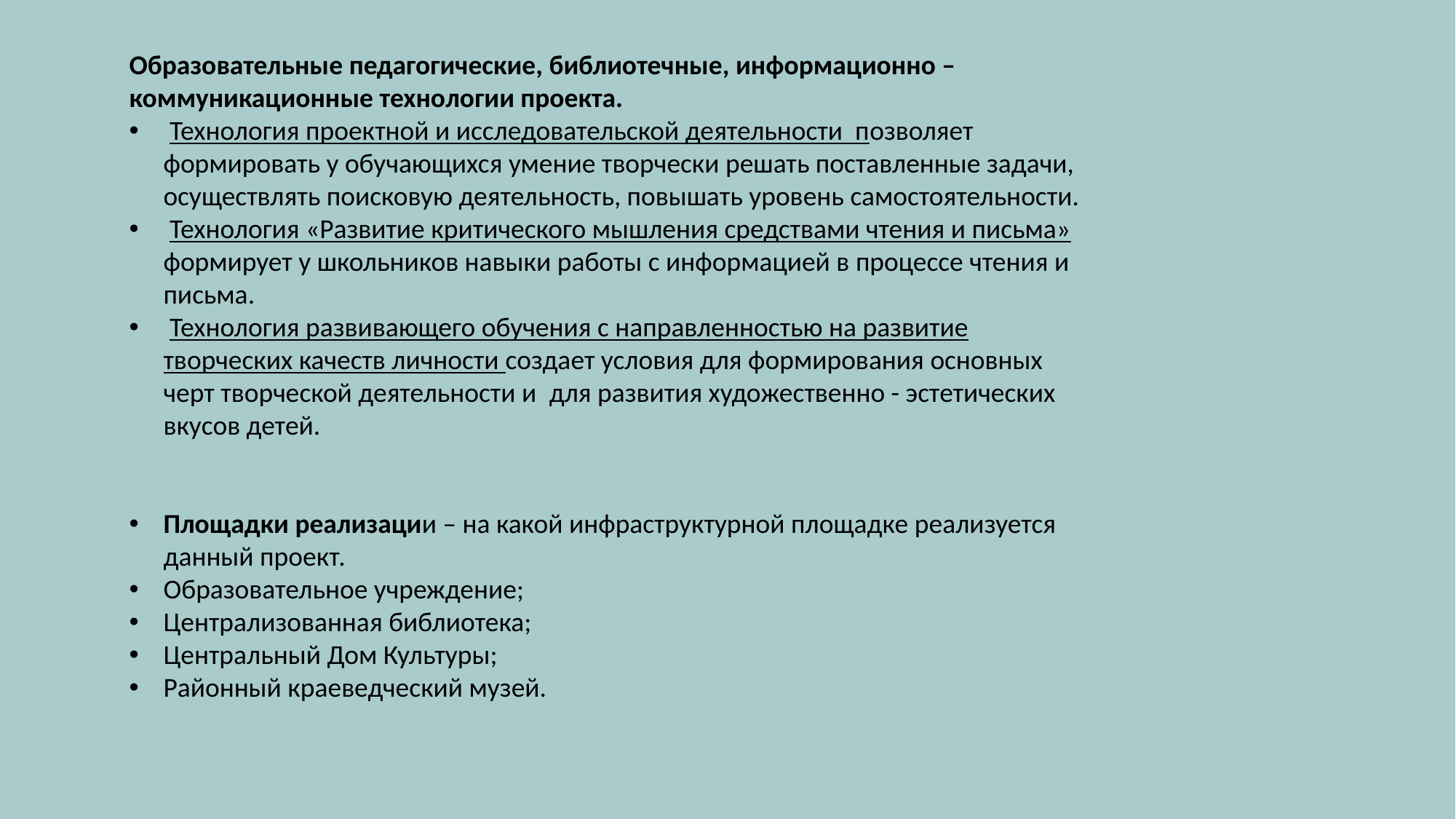

Образовательные педагогические, библиотечные, информационно – коммуникационные технологии проекта.
 Технология проектной и исследовательской деятельности  позволяет формировать у обучающихся умение творчески решать поставленные задачи, осуществлять поисковую деятельность, повышать уровень самостоятельности.
 Технология «Развитие критического мышления средствами чтения и письма» формирует у школьников навыки работы с информацией в процессе чтения и письма.
 Технология развивающего обучения с направленностью на развитие творческих качеств личности создает условия для формирования основных черт творческой деятельности и  для развития художественно - эстетических вкусов детей.

Площадки реализации – на какой инфраструктурной площадке реализуется данный проект.
Образовательное учреждение;
Централизованная библиотека;
Центральный Дом Культуры;
Районный краеведческий музей.